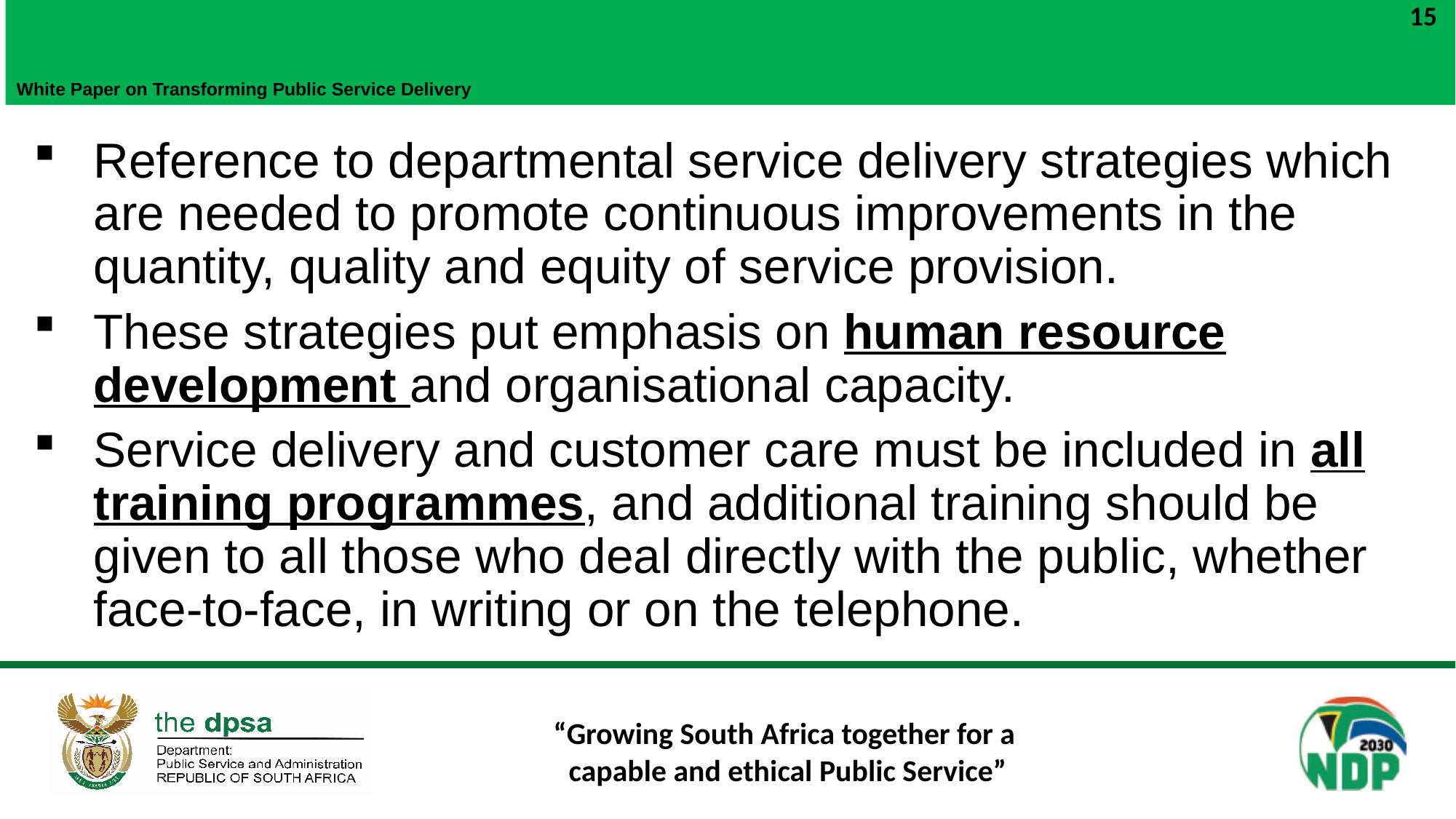

# White Paper on Transforming Public Service Delivery
15
Reference to departmental service delivery strategies which are needed to promote continuous improvements in the quantity, quality and equity of service provision.
These strategies put emphasis on human resource development and organisational capacity.
Service delivery and customer care must be included in all training programmes, and additional training should be given to all those who deal directly with the public, whether face-to-face, in writing or on the telephone.